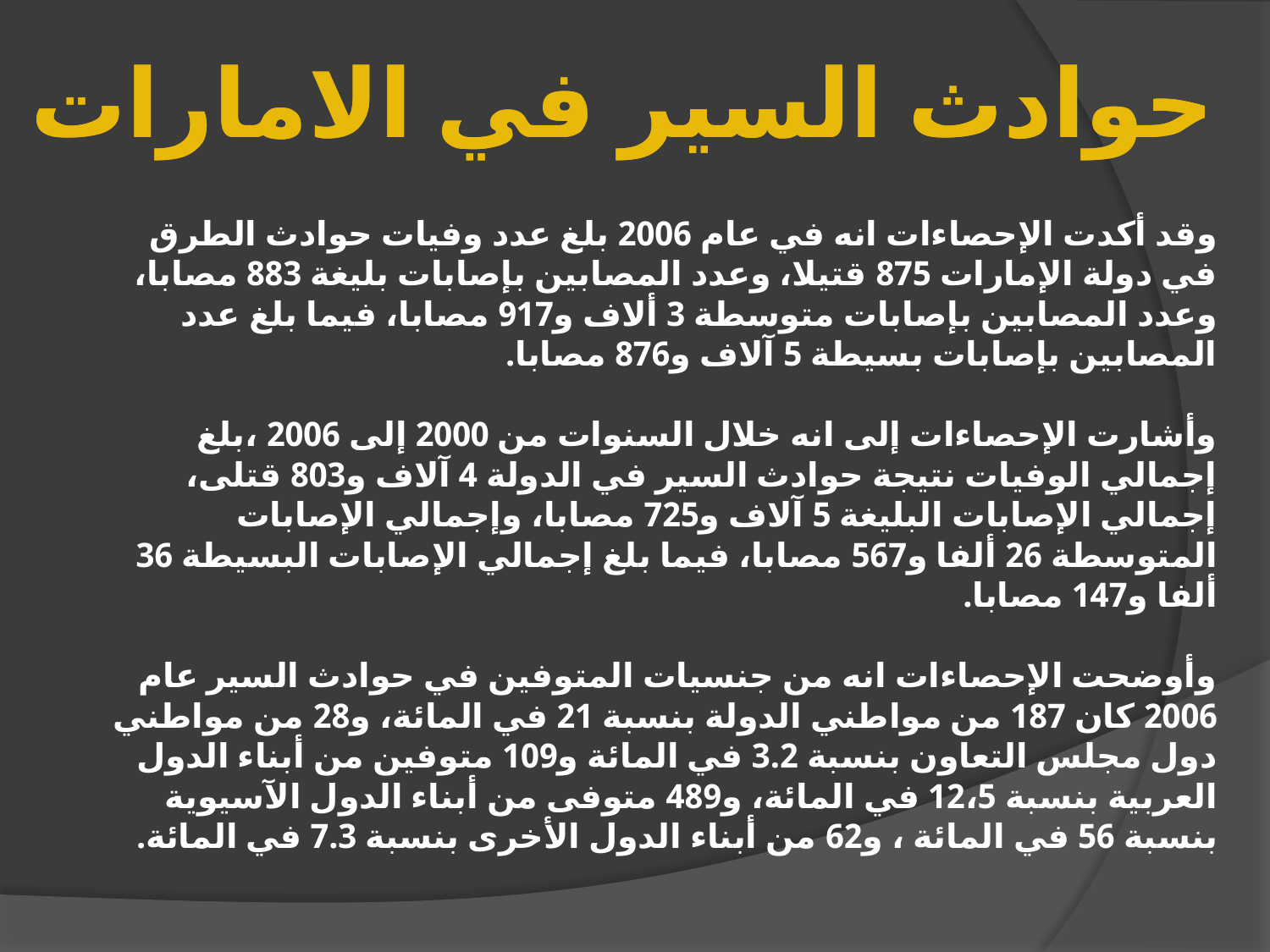

حوادث السير في الامارات
حوادث السير في الامارات
وقد أكدت الإحصاءات انه في عام 2006 بلغ عدد وفيات حوادث الطرق في دولة الإمارات 875 قتيلا، وعدد المصابين بإصابات بليغة 883 مصابا، وعدد المصابين بإصابات متوسطة 3 ألاف و917 مصابا، فيما بلغ عدد المصابين بإصابات بسيطة 5 آلاف و876 مصابا.
وأشارت الإحصاءات إلى انه خلال السنوات من 2000 إلى 2006 ،بلغ إجمالي الوفيات نتيجة حوادث السير في الدولة 4 آلاف و803 قتلى، إجمالي الإصابات البليغة 5 آلاف و725 مصابا، وإجمالي الإصابات المتوسطة 26 ألفا و567 مصابا، فيما بلغ إجمالي الإصابات البسيطة 36 ألفا و147 مصابا.
وأوضحت الإحصاءات انه من جنسيات المتوفين في حوادث السير عام 2006 كان 187 من مواطني الدولة بنسبة 21 في المائة، و28 من مواطني دول مجلس التعاون بنسبة 3.2 في المائة و109 متوفين من أبناء الدول العربية بنسبة 12،5 في المائة، و489 متوفى من أبناء الدول الآسيوية بنسبة 56 في المائة ، و62 من أبناء الدول الأخرى بنسبة 7.3 في المائة.